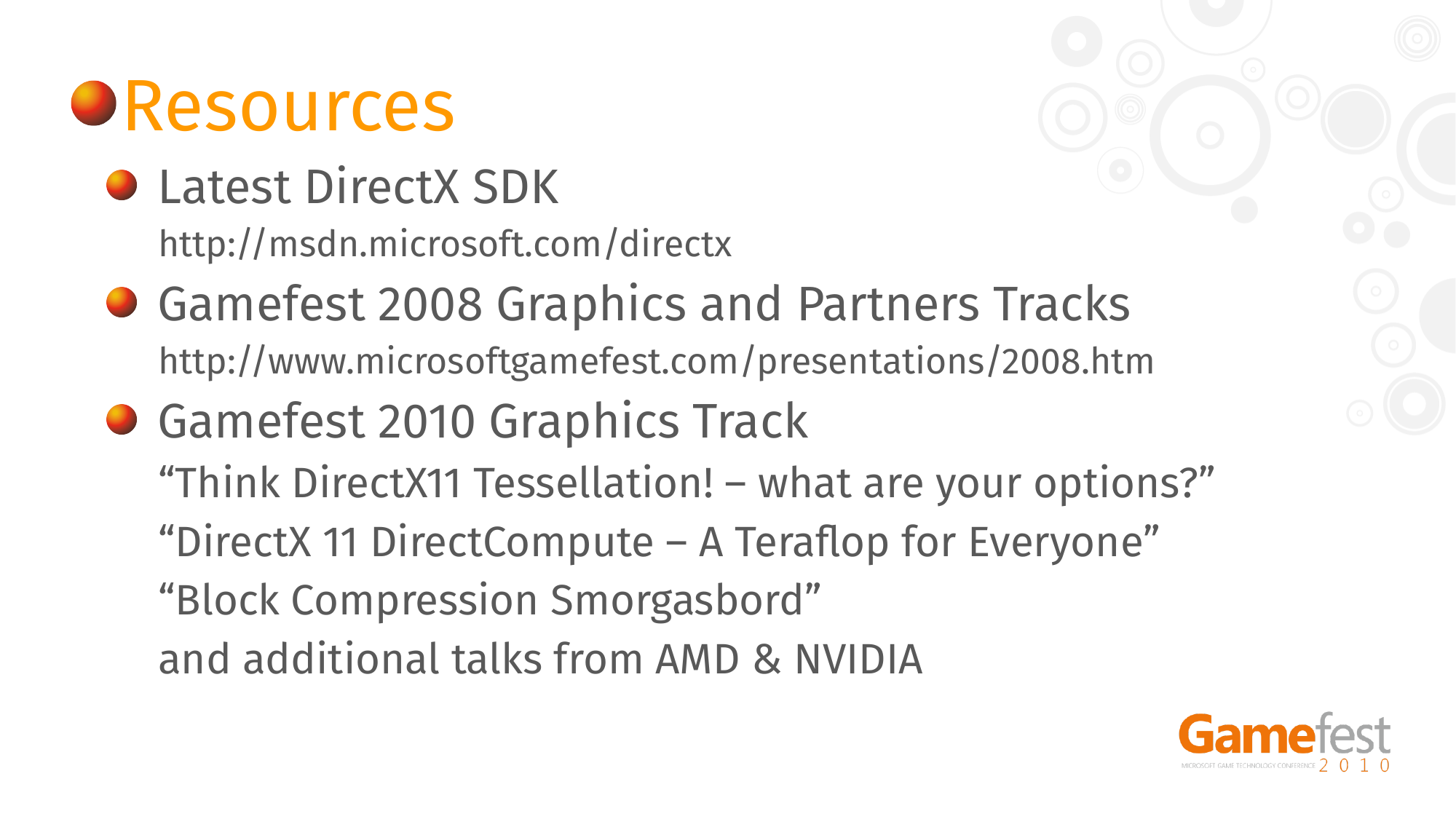

Latest DirectX SDK
http://msdn.microsoft.com/directx
Gamefest 2008 Graphics and Partners Tracks
http://www.microsoftgamefest.com/presentations/2008.htm
Gamefest 2010 Graphics Track
“Think DirectX11 Tessellation! – what are your options?”
“DirectX 11 DirectCompute – A Teraflop for Everyone”
“Block Compression Smorgasbord”
and additional talks from AMD & NVIDIA
Resources